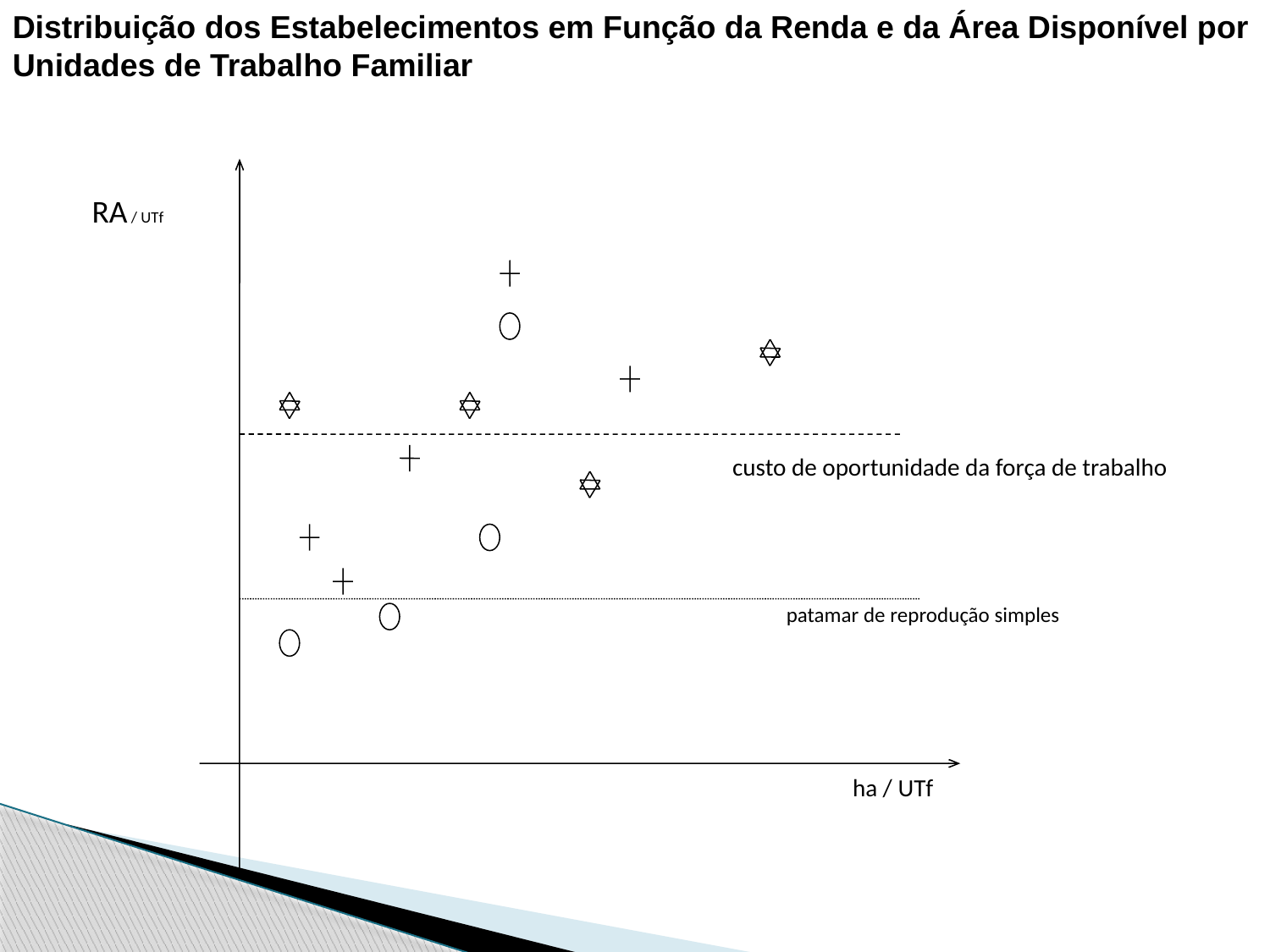

Distribuição dos Estabelecimentos em Função da Renda e da Área Disponível por Unidades de Trabalho Familiar

custo de oportunidade da força de trabalho
patamar de reprodução simples
RA / UTf

ha / UTf